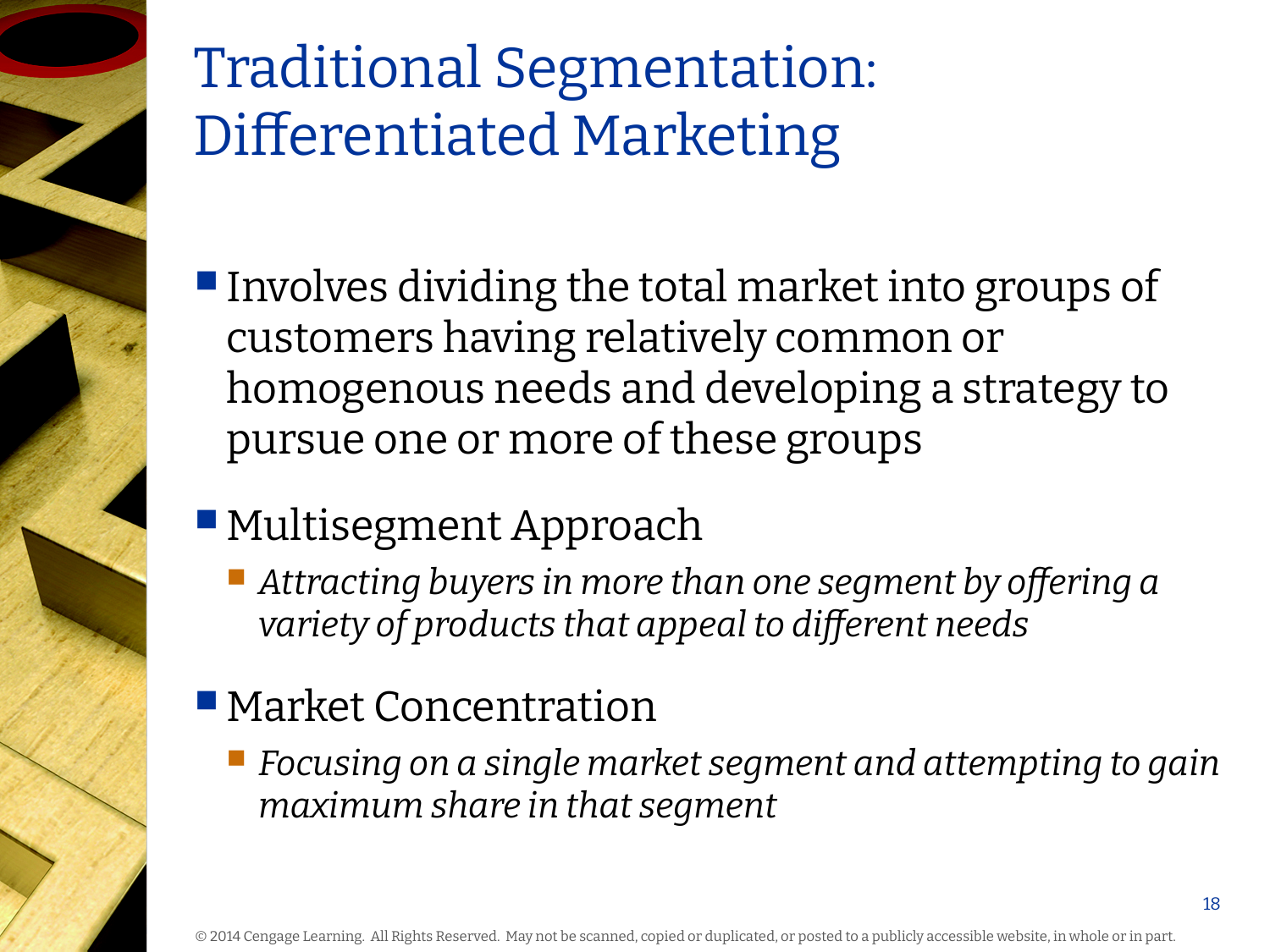

# Traditional Segmentation: Differentiated Marketing

Involves dividing the total market into groups of customers having relatively common or homogenous needs and developing a strategy to pursue one or more of these groups
Multisegment Approach
Attracting buyers in more than one segment by offering a variety of products that appeal to different needs
Market Concentration
Focusing on a single market segment and attempting to gain maximum share in that segment
18